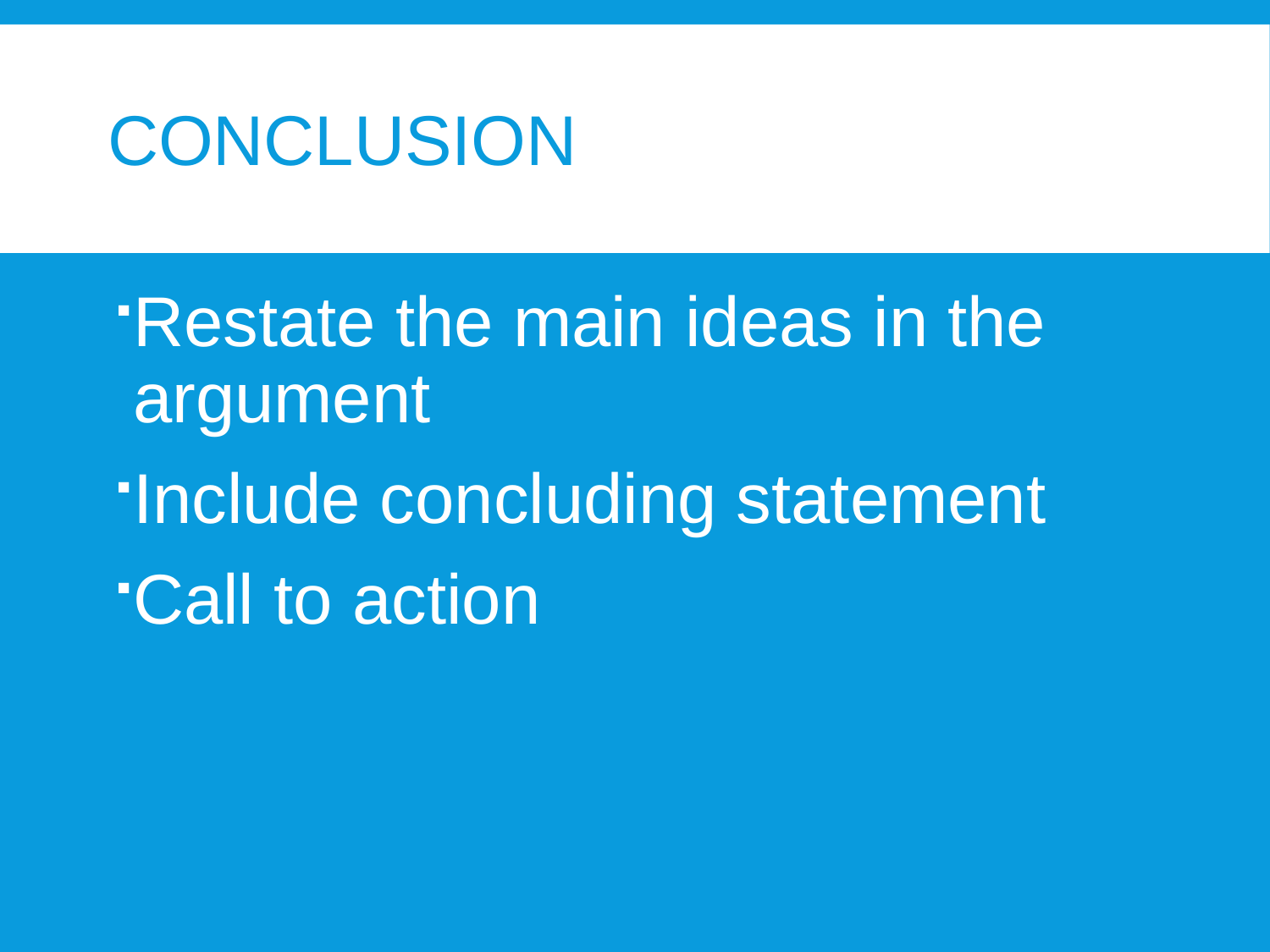

# Conclusion
Restate the main ideas in the argument
Include concluding statement
Call to action